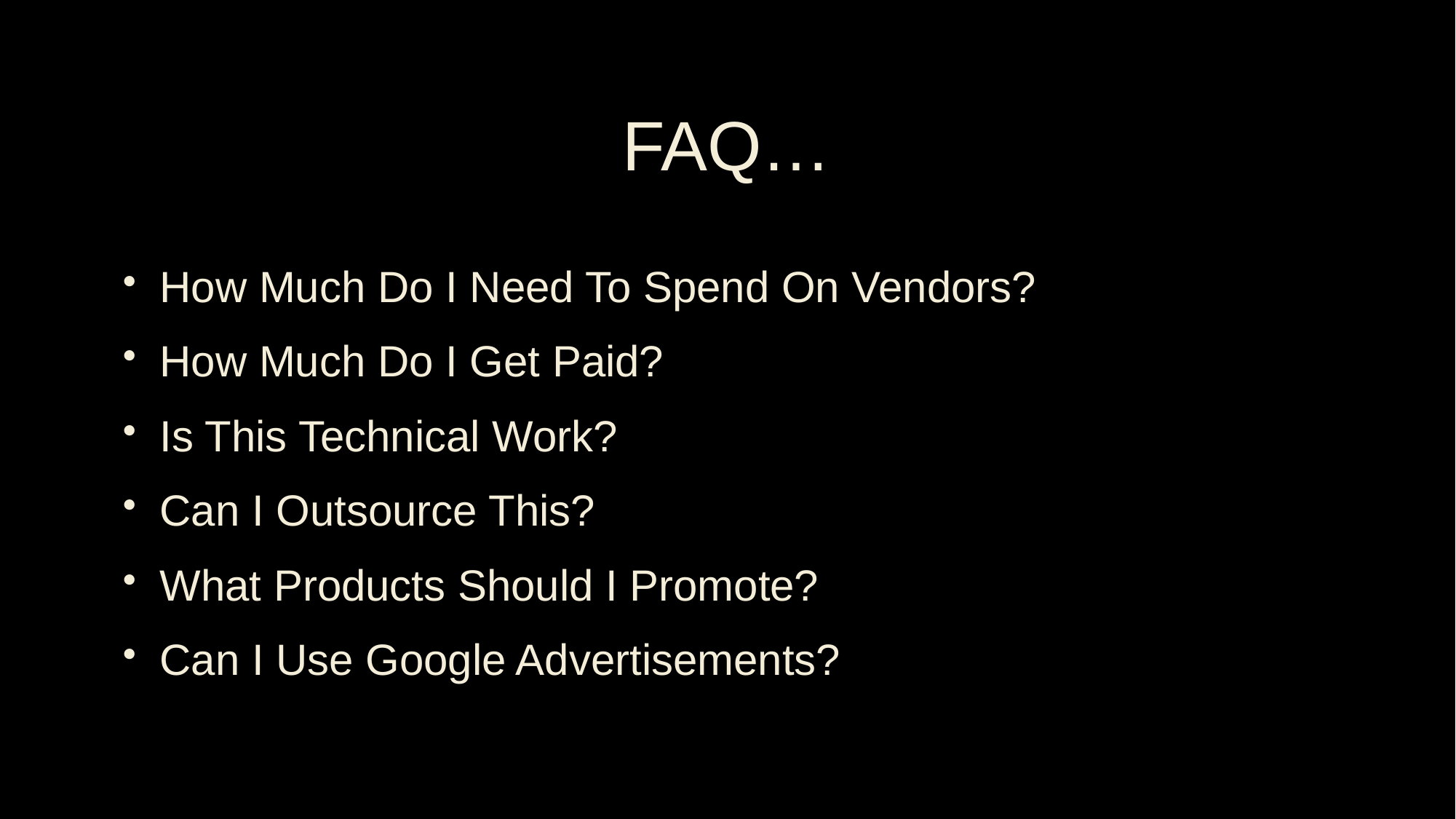

# FAQ…
How Much Do I Need To Spend On Vendors?
How Much Do I Get Paid?
Is This Technical Work?
Can I Outsource This?
What Products Should I Promote?
Can I Use Google Advertisements?